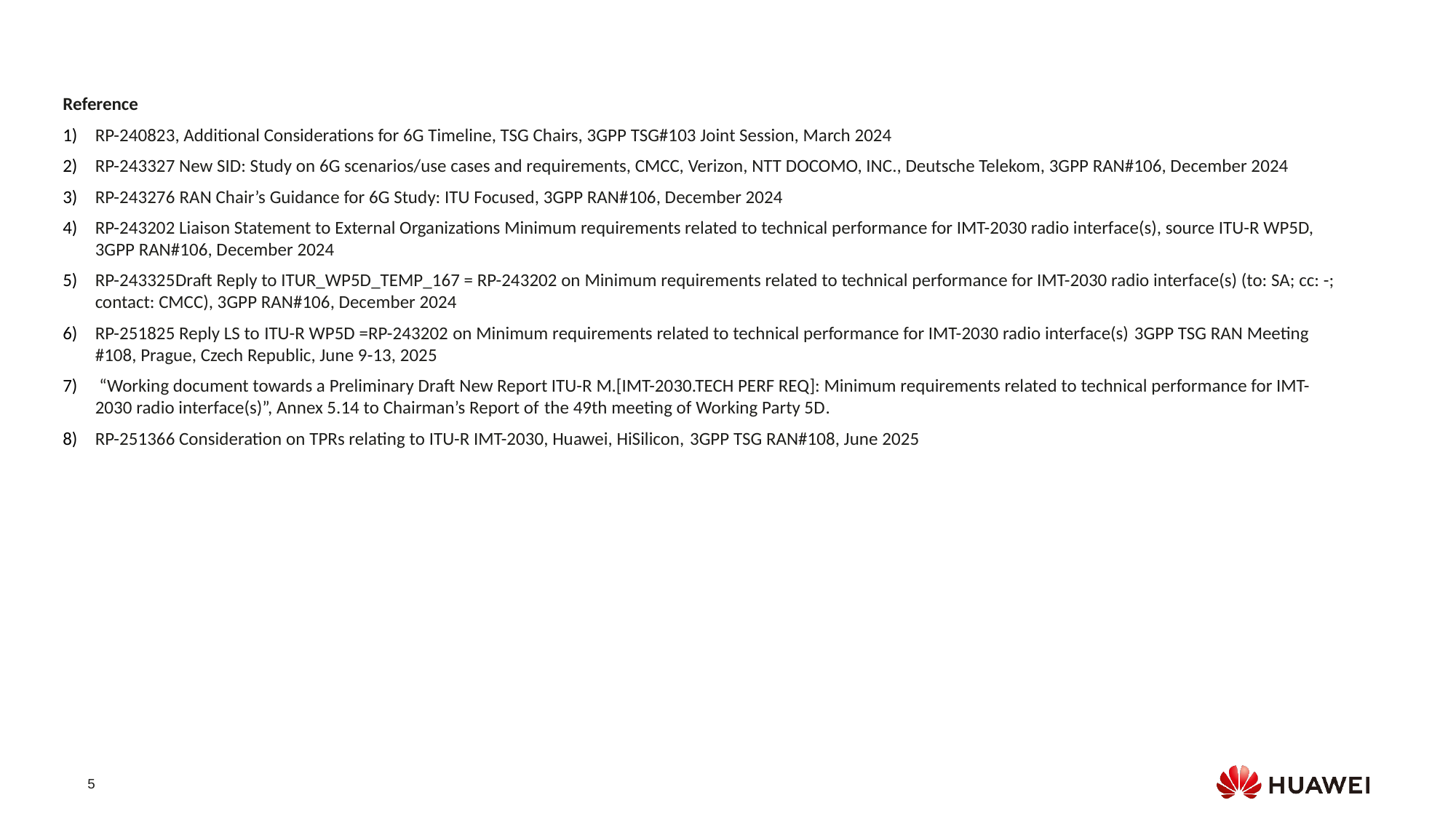

Reference
RP-240823, Additional Considerations for 6G Timeline, TSG Chairs, 3GPP TSG#103 Joint Session, March 2024
RP-243327 New SID: Study on 6G scenarios/use cases and requirements, CMCC, Verizon, NTT DOCOMO, INC., Deutsche Telekom, 3GPP RAN#106, December 2024
RP-243276	 RAN Chair’s Guidance for 6G Study: ITU Focused, 3GPP RAN#106, December 2024
RP-243202 Liaison Statement to External Organizations Minimum requirements related to technical performance for IMT-2030 radio interface(s), source ITU-R WP5D, 3GPP RAN#106, December 2024
RP-243325	Draft Reply to ITUR_WP5D_TEMP_167 = RP-243202 on Minimum requirements related to technical performance for IMT-2030 radio interface(s) (to: SA; cc: -; contact: CMCC), 3GPP RAN#106, December 2024
RP-251825 Reply LS to ITU-R WP5D =RP-243202 on Minimum requirements related to technical performance for IMT-2030 radio interface(s) 3GPP TSG RAN Meeting #108, Prague, Czech Republic, June 9-13, 2025
 “Working document towards a Preliminary Draft New Report ITU-R M.[IMT-2030.TECH PERF REQ]: Minimum requirements related to technical performance for IMT-2030 radio interface(s)”, Annex 5.14 to Chairman’s Report of the 49th meeting of Working Party 5D.
RP-251366 Consideration on TPRs relating to ITU-R IMT-2030, Huawei, HiSilicon, 3GPP TSG RAN#108, June 2025